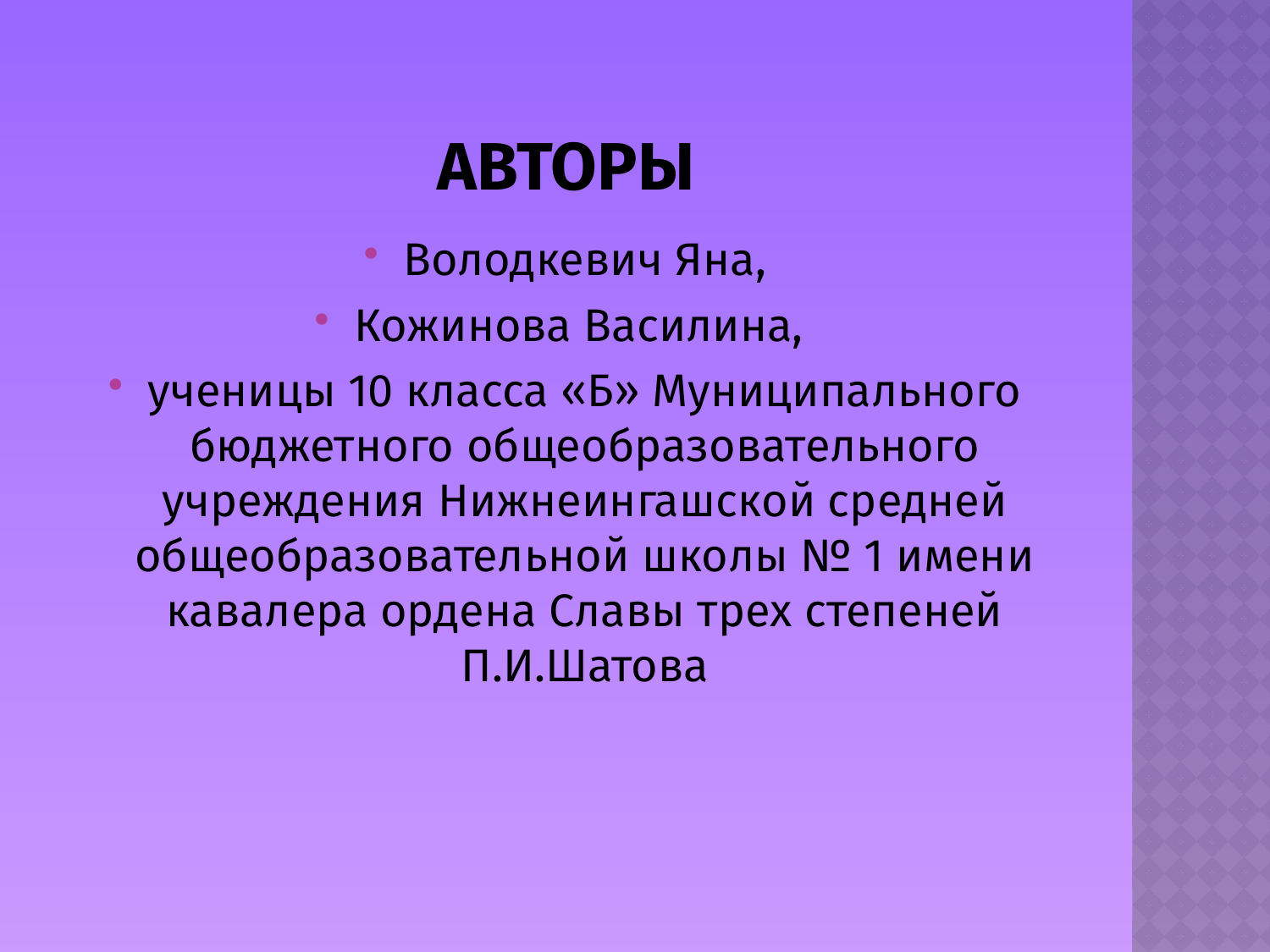

# Авторы
Володкевич Яна,
Кожинова Василина,
ученицы 10 класса «Б» Муниципального бюджетного общеобразовательного учреждения Нижнеингашской средней общеобразовательной школы № 1 имени кавалера ордена Славы трех степеней П.И.Шатова